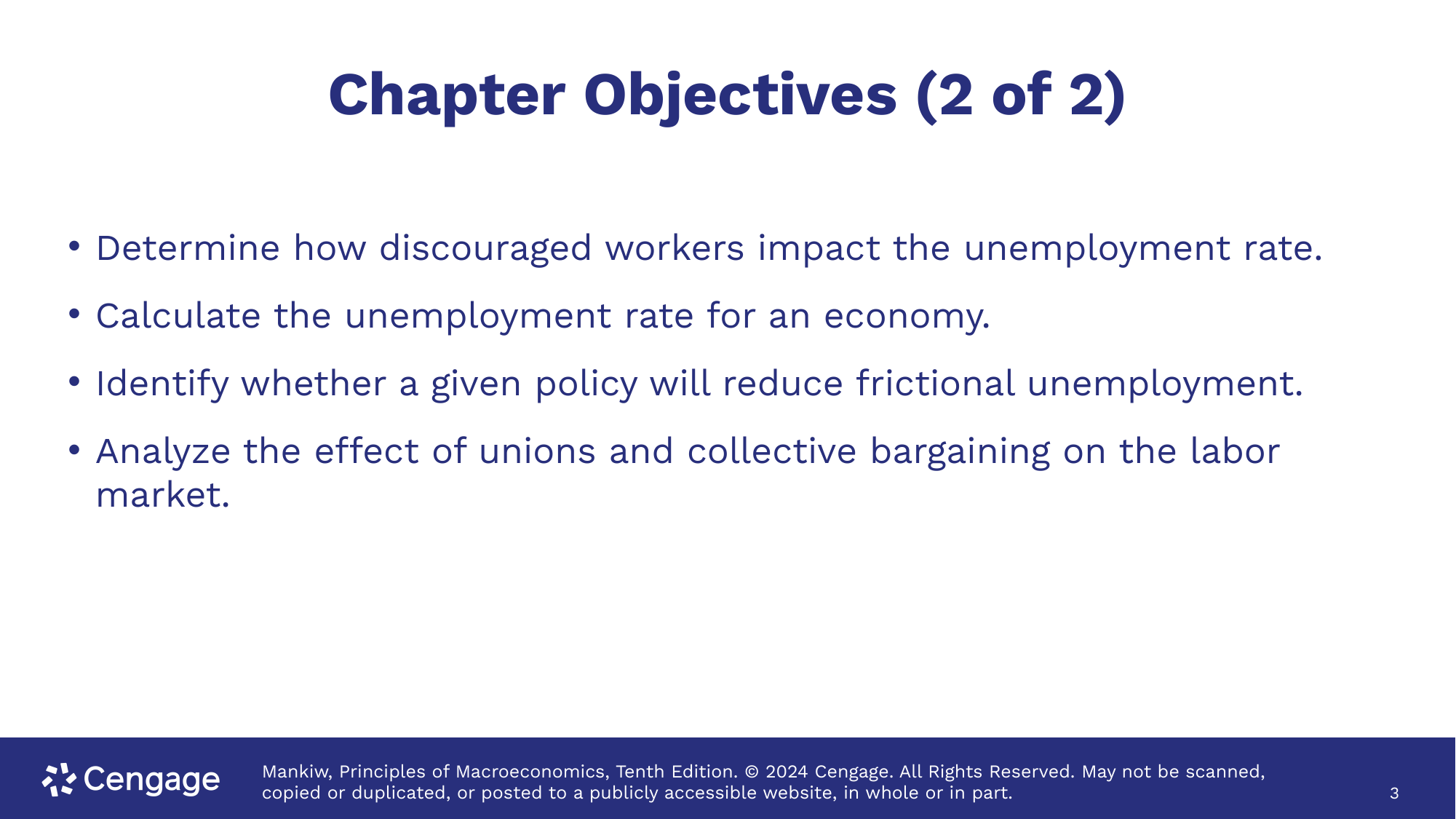

# Chapter Objectives (2 of 2)
Determine how discouraged workers impact the unemployment rate.
Calculate the unemployment rate for an economy.
Identify whether a given policy will reduce frictional unemployment.
Analyze the effect of unions and collective bargaining on the labor market.